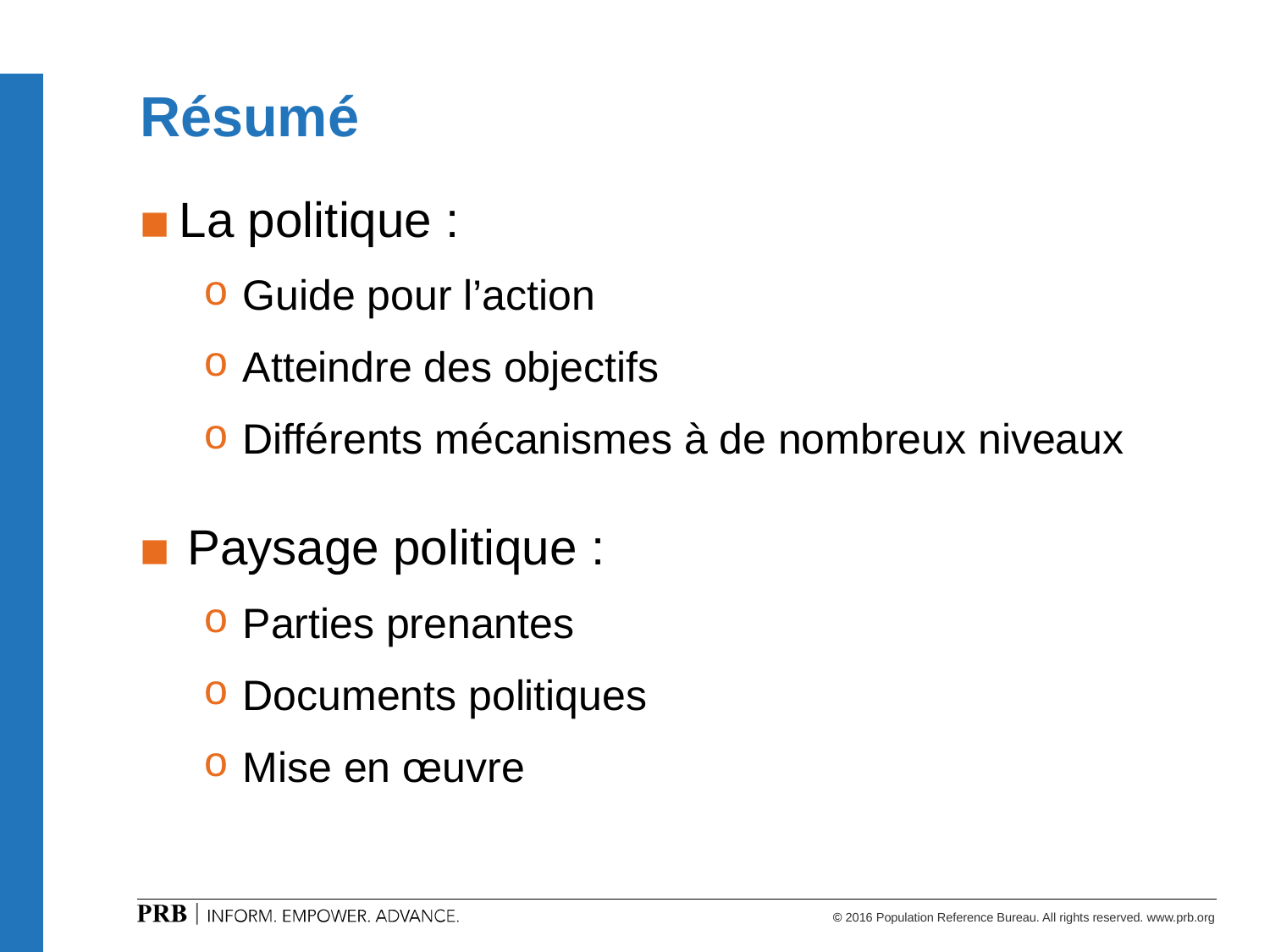

# Résumé
La politique :
Guide pour l’action
Atteindre des objectifs
Différents mécanismes à de nombreux niveaux
Paysage politique :
Parties prenantes
Documents politiques
Mise en œuvre